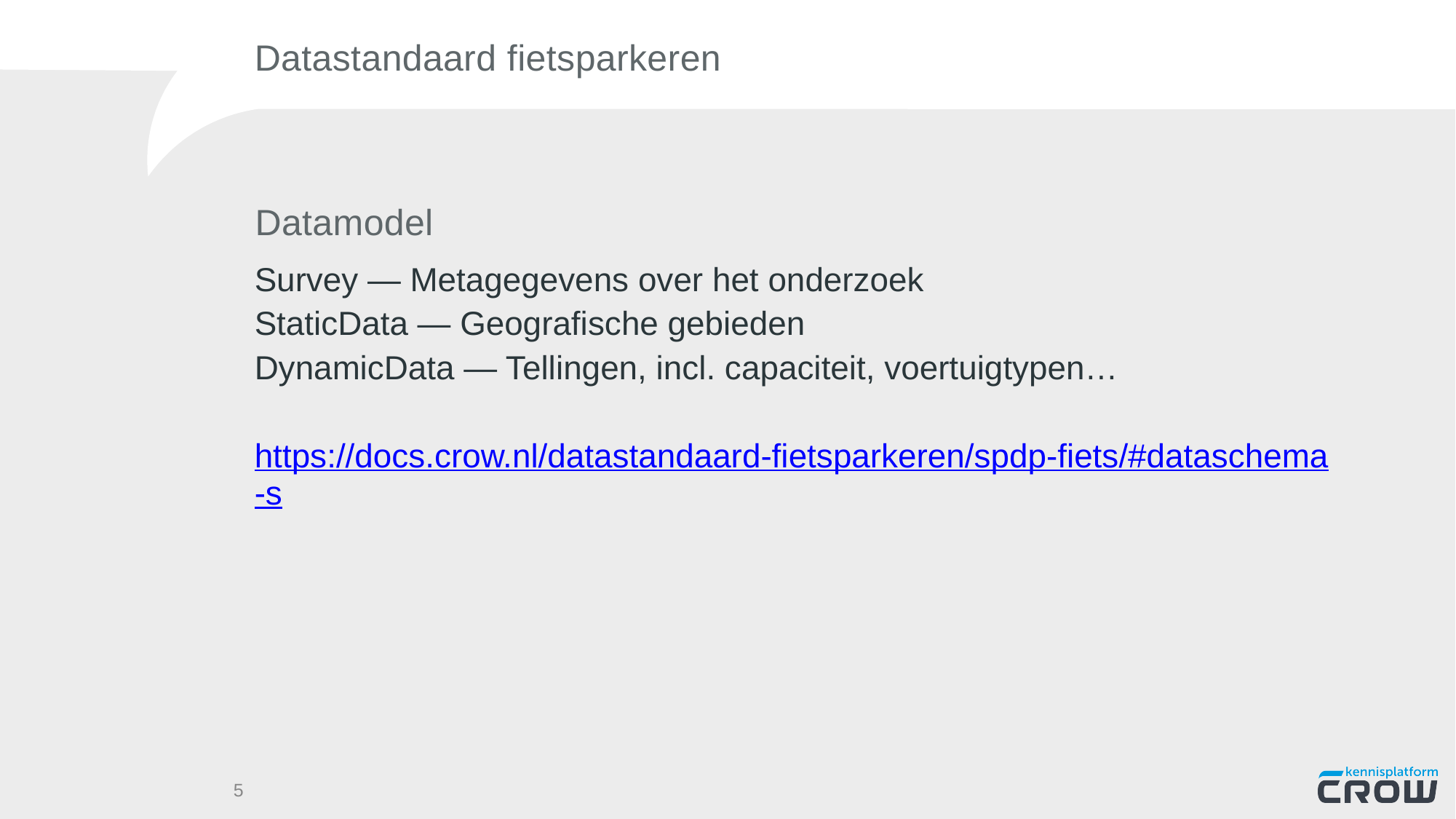

Datastandaard fietsparkeren
# Datamodel
Survey — Metagegevens over het onderzoek
StaticData — Geografische gebieden
DynamicData — Tellingen, incl. capaciteit, voertuigtypen…

https://docs.crow.nl/datastandaard-fietsparkeren/spdp-fiets/#dataschema-s

5